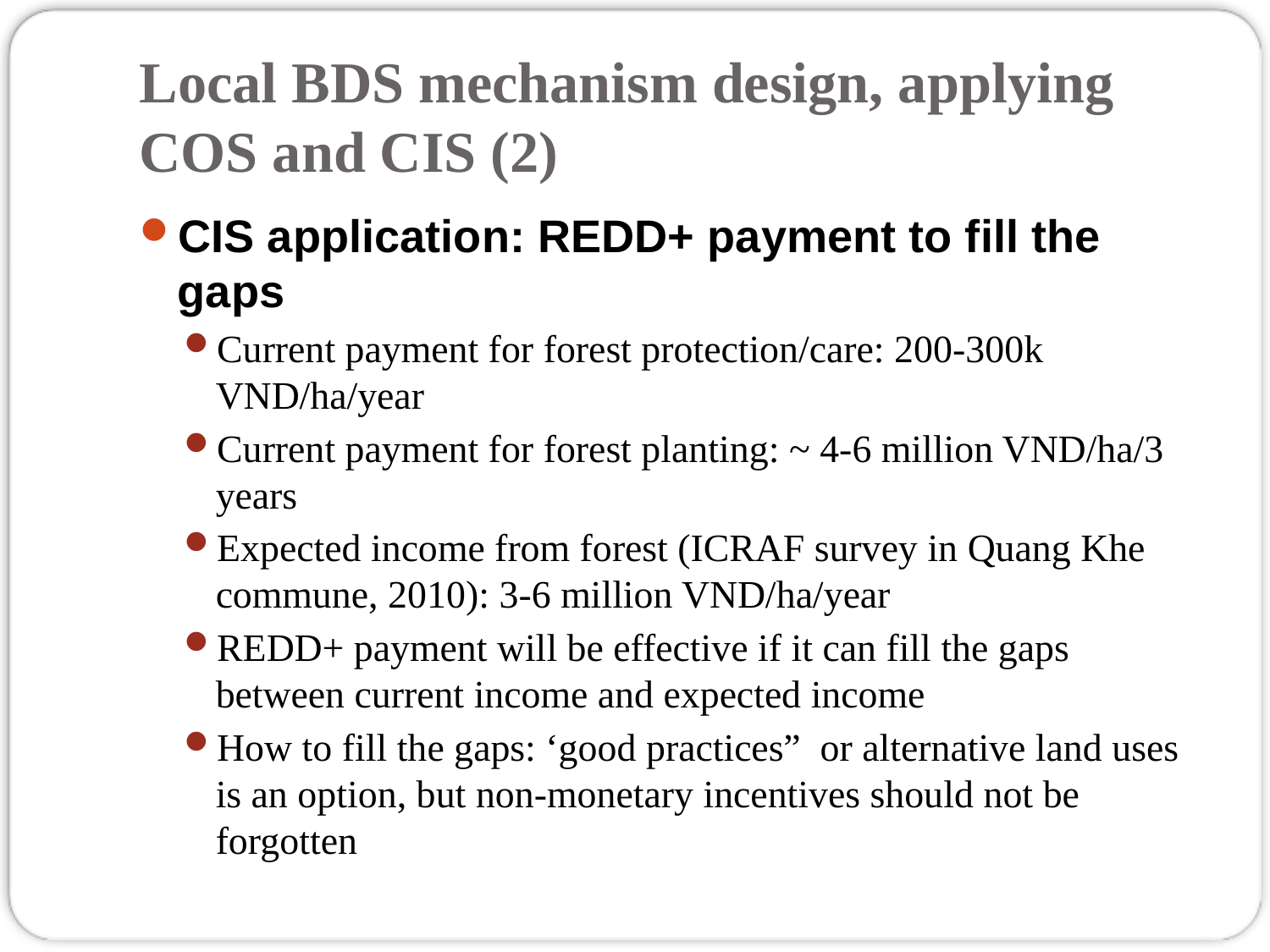

# Local BDS mechanism design, applying COS and CIS (2)
CIS application: REDD+ payment to fill the gaps
Current payment for forest protection/care: 200-300k VND/ha/year
Current payment for forest planting: ~ 4-6 million VND/ha/3 years
Expected income from forest (ICRAF survey in Quang Khe commune, 2010): 3-6 million VND/ha/year
REDD+ payment will be effective if it can fill the gaps between current income and expected income
How to fill the gaps: ‘good practices”  or alternative land uses is an option, but non-monetary incentives should not be forgotten